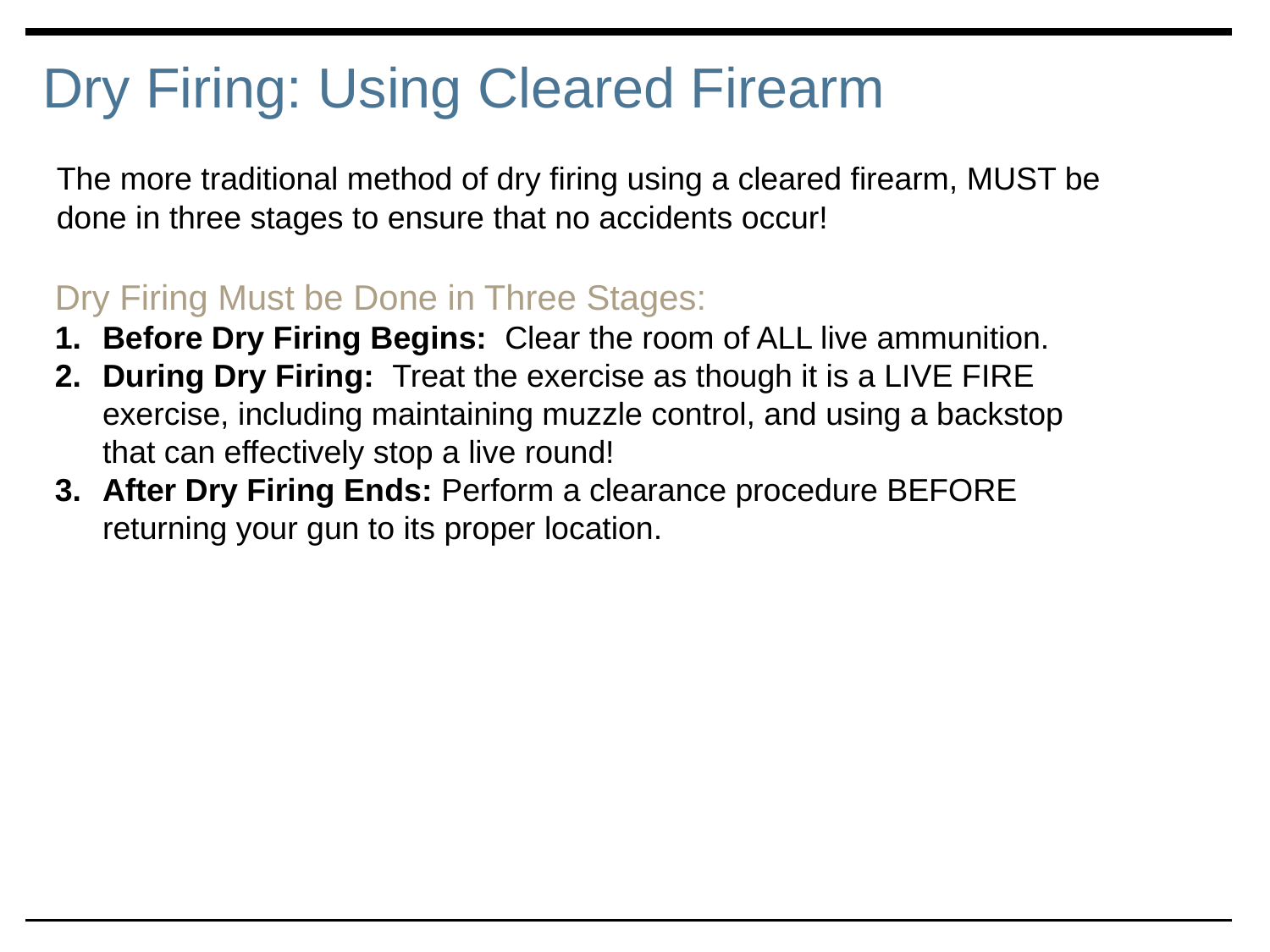

# Dry Firing: Using Cleared Firearm
The more traditional method of dry firing using a cleared firearm, MUST be done in three stages to ensure that no accidents occur!
Dry Firing Must be Done in Three Stages:
Before Dry Firing Begins:  Clear the room of ALL live ammunition.
During Dry Firing:  Treat the exercise as though it is a LIVE FIRE exercise, including maintaining muzzle control, and using a backstop that can effectively stop a live round!
After Dry Firing Ends: Perform a clearance procedure BEFORE returning your gun to its proper location.